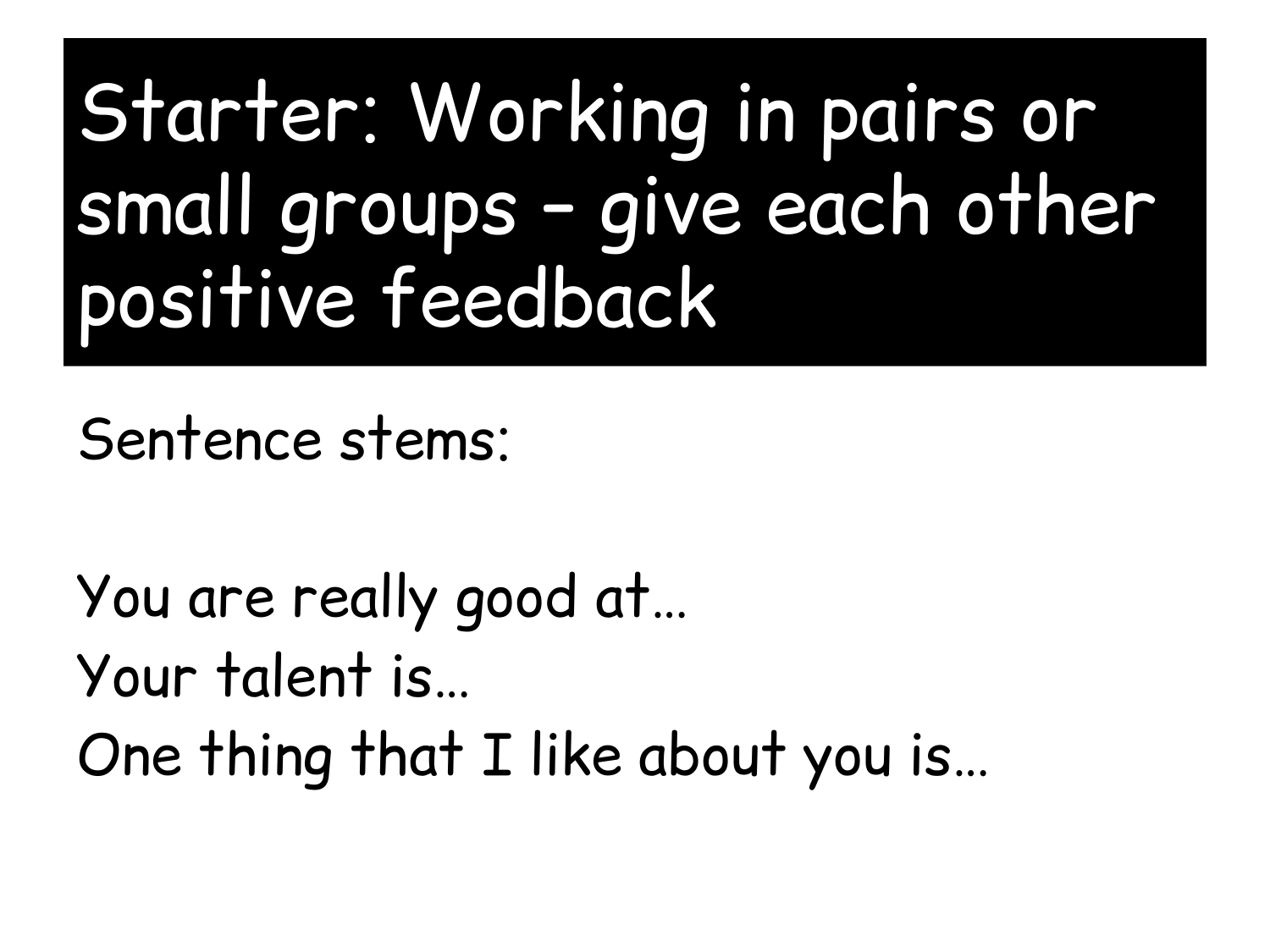

# Starter: Working in pairs or small groups – give each other positive feedback
Sentence stems:

You are really good at…
Your talent is…
One thing that I like about you is…